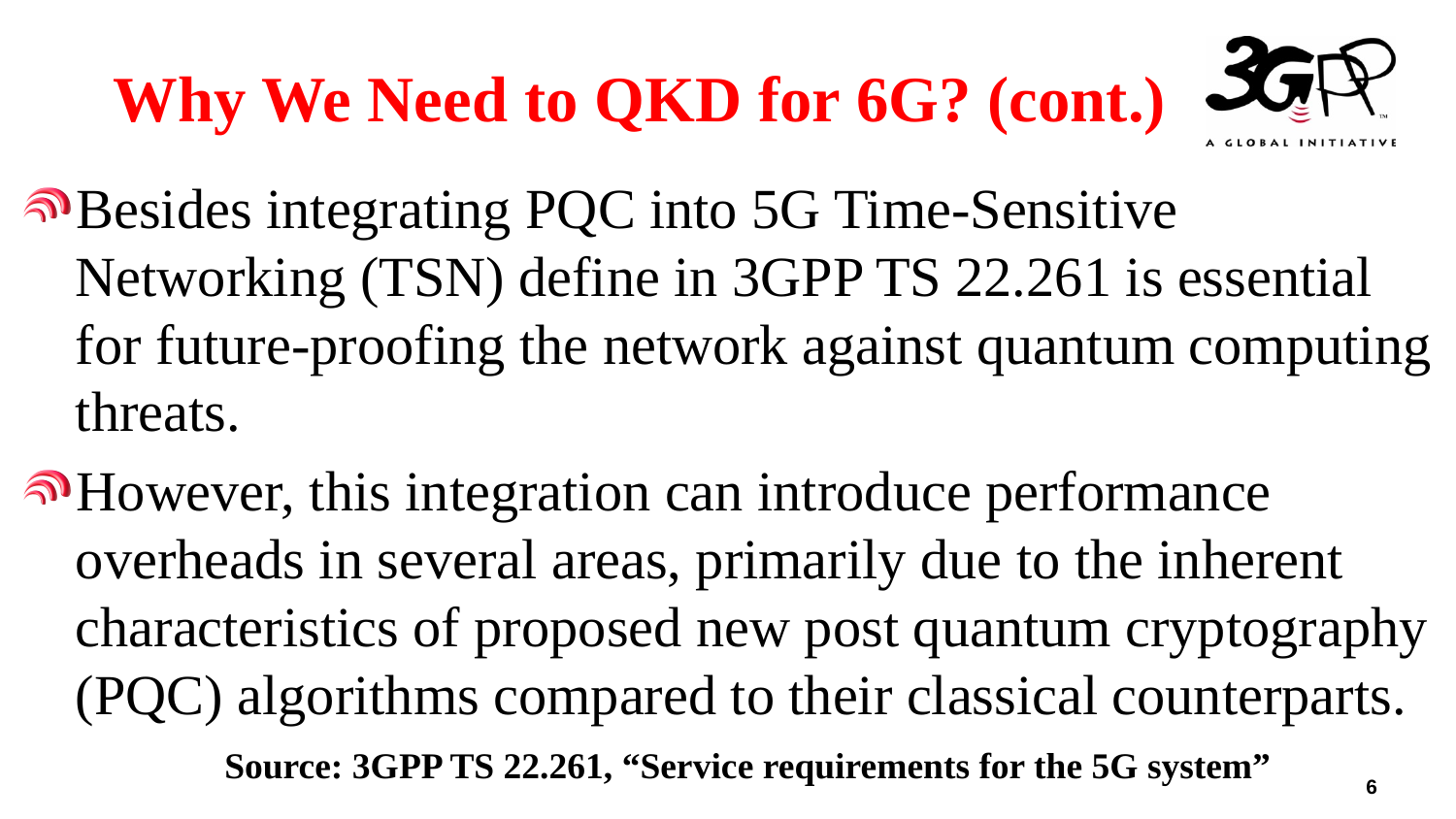

# Why We Need to QKD for 6G? (cont.)
Besides integrating PQC into 5G Time-Sensitive Networking (TSN) define in 3GPP TS 22.261 is essential for future-proofing the network against quantum computing threats.
However, this integration can introduce performance overheads in several areas, primarily due to the inherent characteristics of proposed new post quantum cryptography (PQC) algorithms compared to their classical counterparts.
Source: 3GPP TS 22.261, “Service requirements for the 5G system”